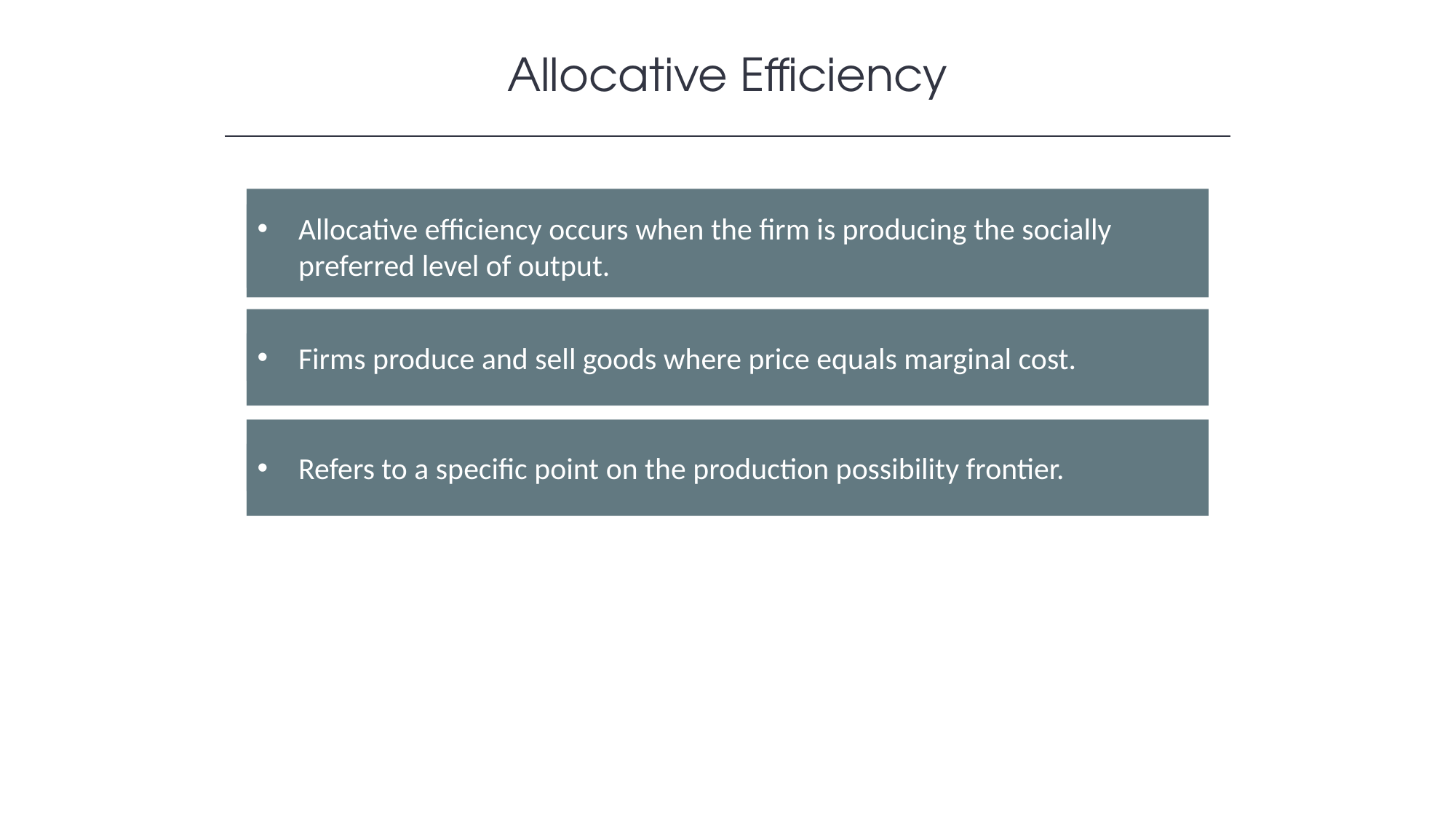

Allocative Efficiency

Allocative efficiency occurs when the firm is producing the socially preferred level of output.

Firms produce and sell goods where price equals marginal cost.

Refers to a specific point on the production possibility frontier.